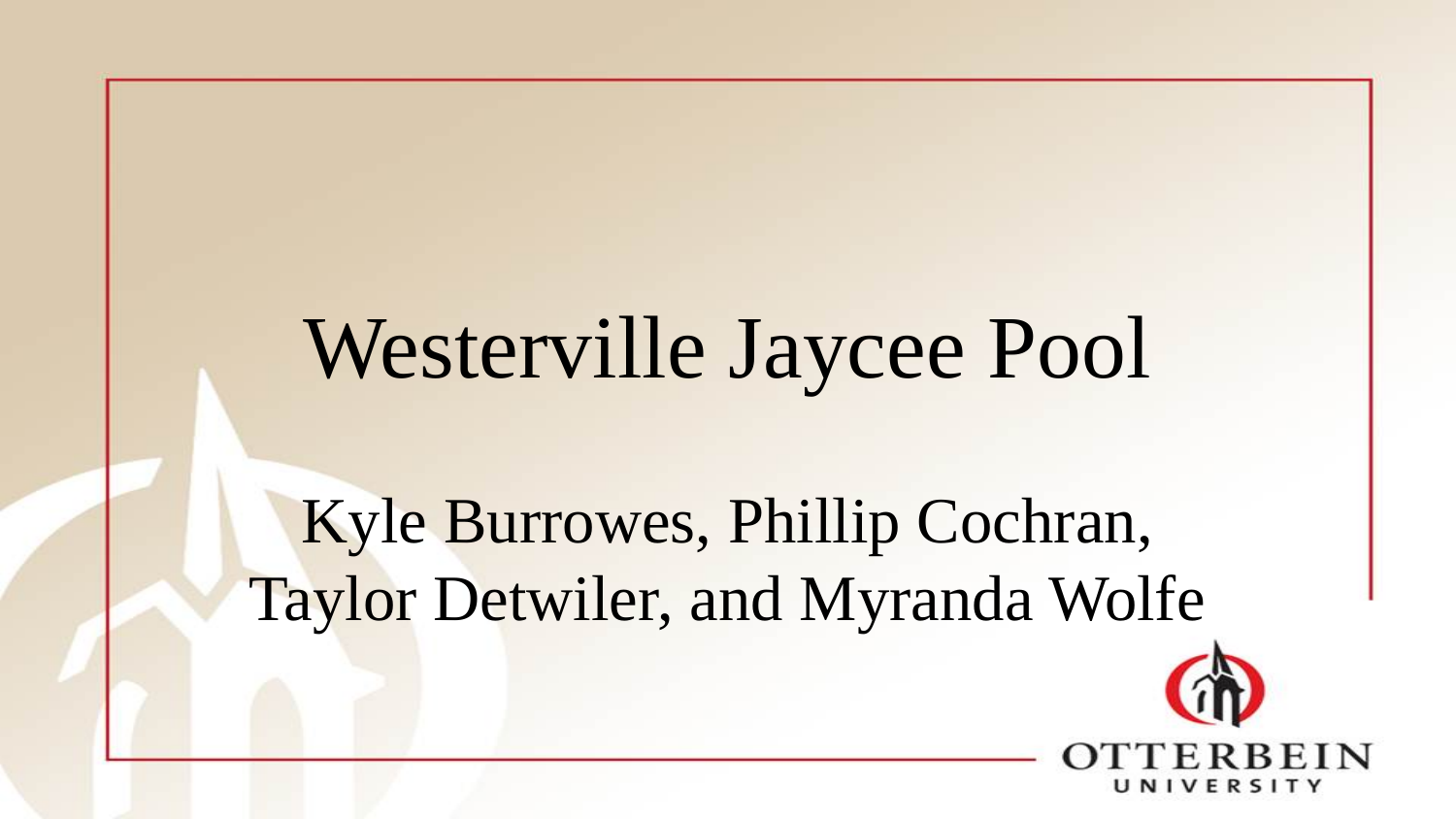

# Westerville Jaycee Pool
Kyle Burrowes, Phillip Cochran, Taylor Detwiler, and Myranda Wolfe